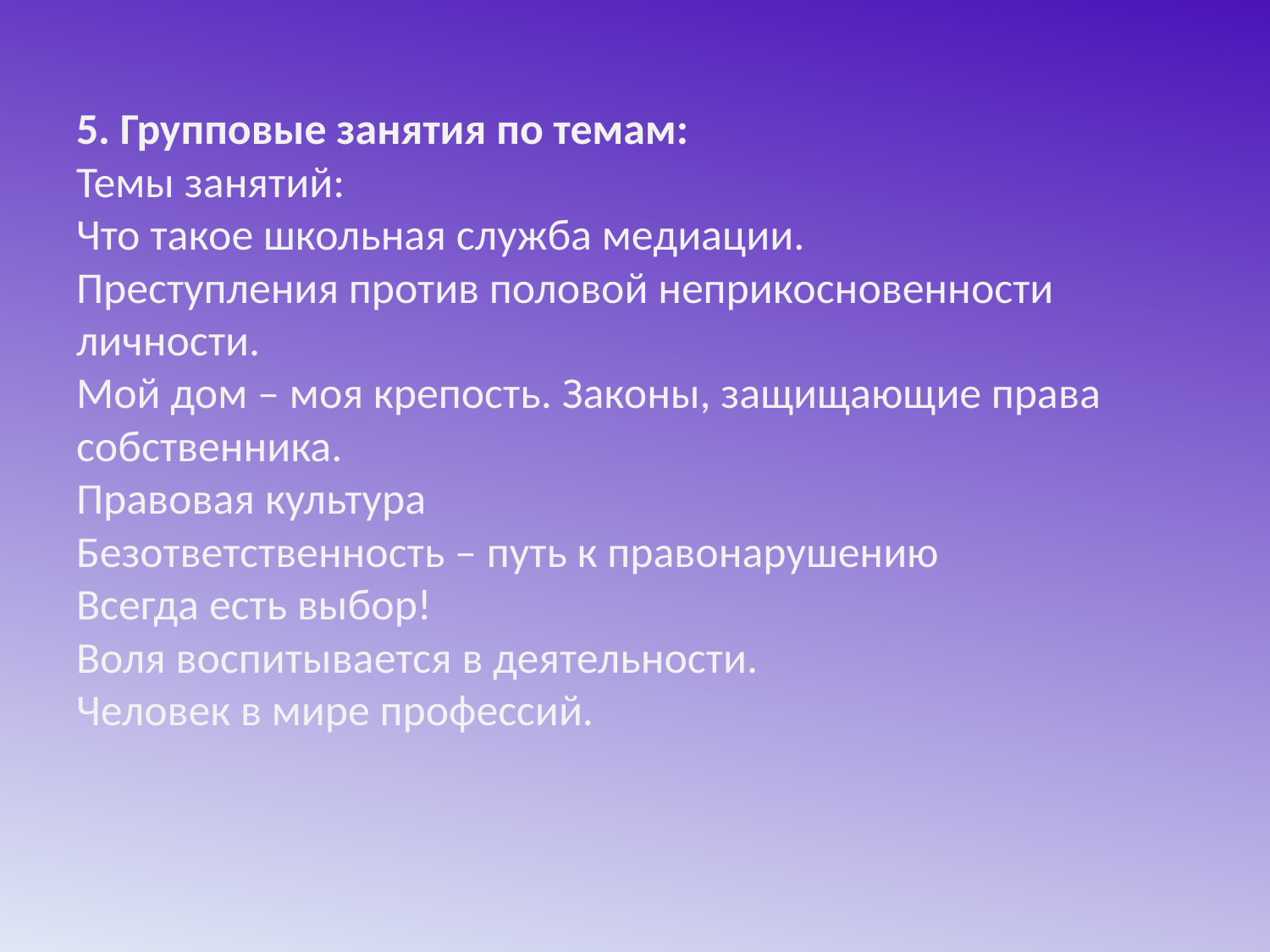

# 5. Групповые занятия по темам: Темы занятий: Что такое школьная служба медиации. Преступления против половой неприкосновенности личности. Мой дом – моя крепость. Законы, защищающие права собственника. Правовая культура Безответственность – путь к правонарушению Всегда есть выбор! Воля воспитывается в деятельности. Человек в мире профессий.